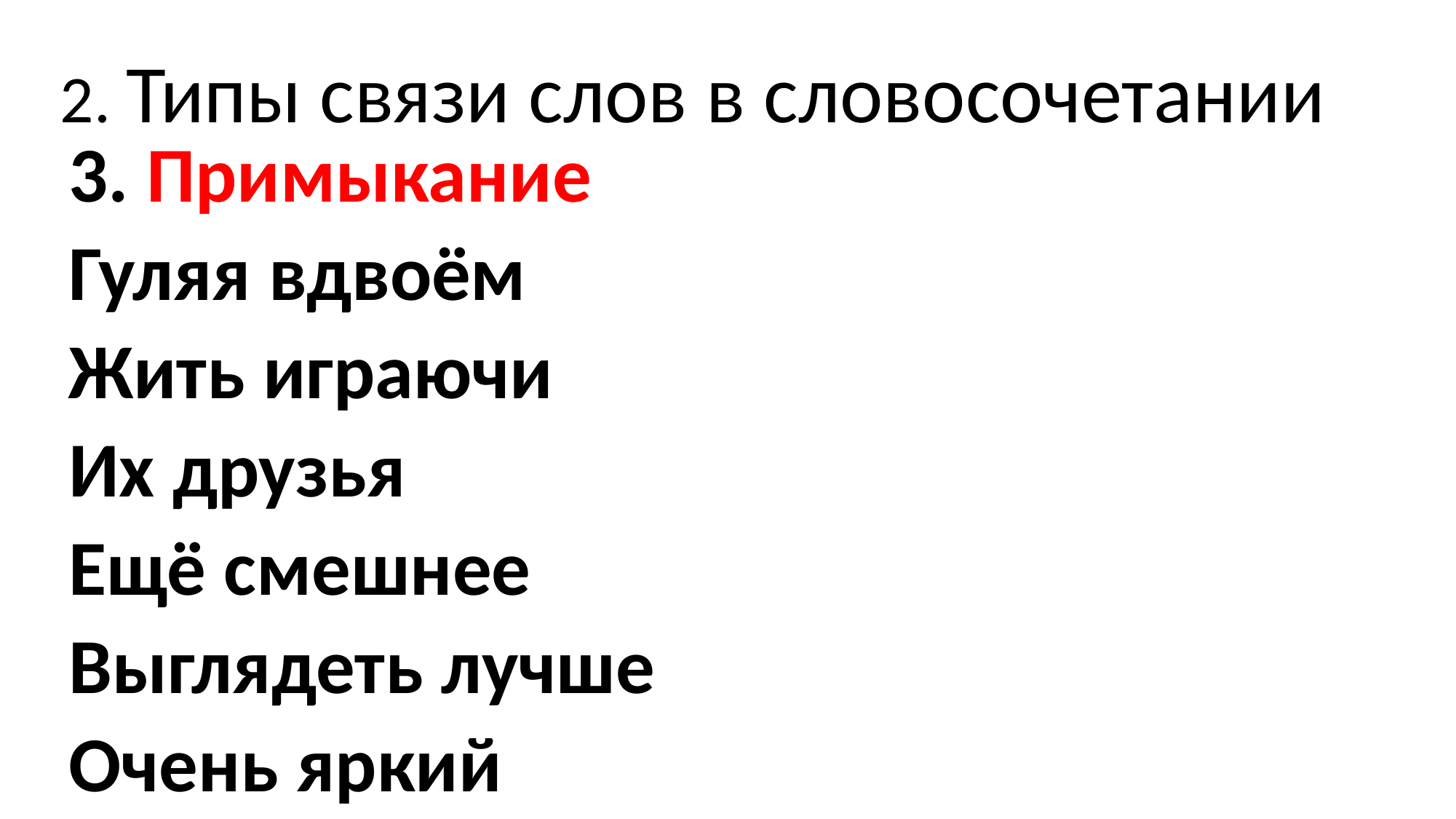

# 2. Типы связи слов в словосочетании
3. Примыкание
Гуляя вдвоём
Жить играючи
Их друзья
Ещё смешнее
Выглядеть лучше
Очень яркий